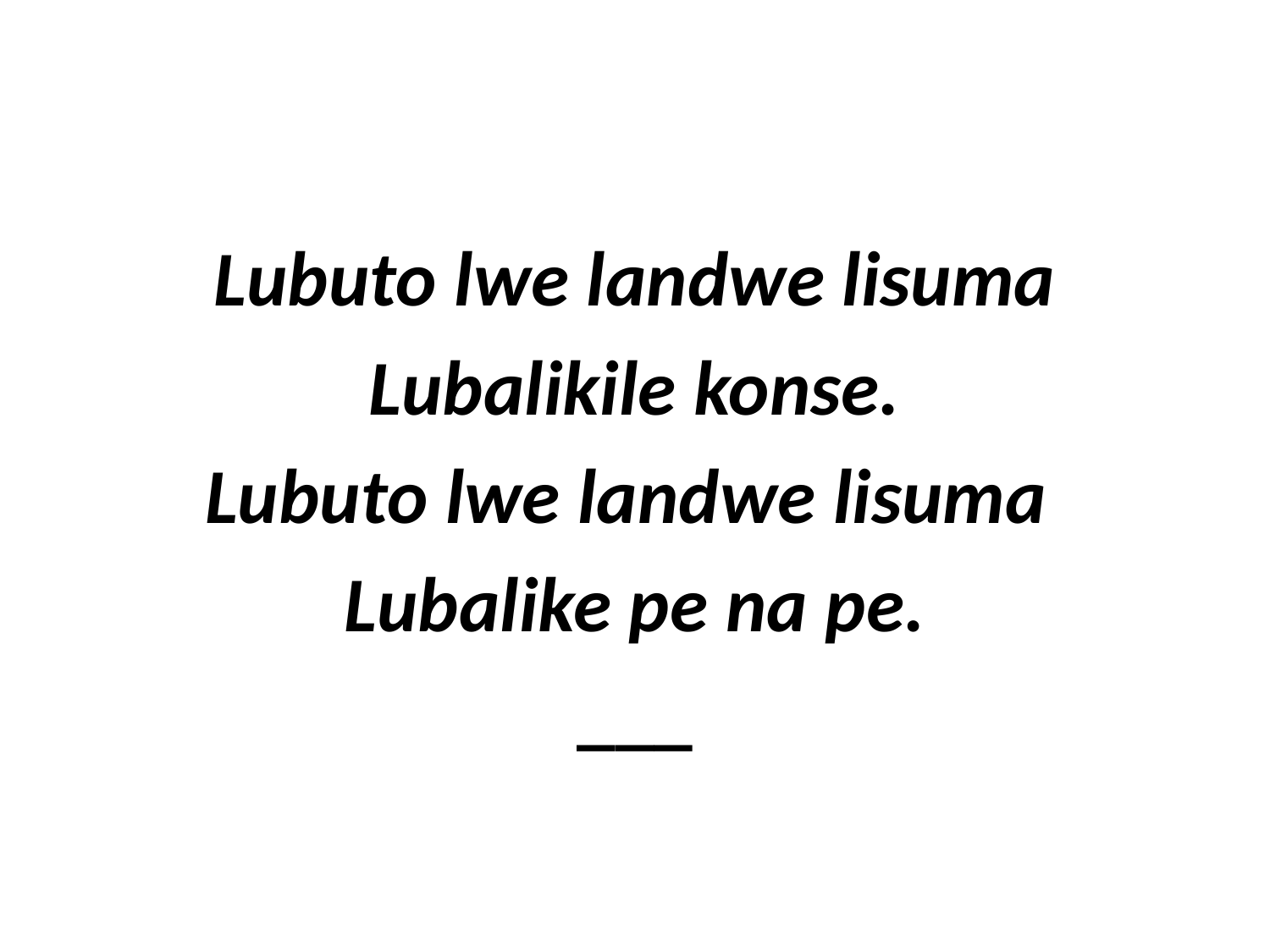

Lubuto lwe landwe lisuma
Lubalikile konse.
Lubuto lwe landwe lisuma
Lubalike pe na pe.
___